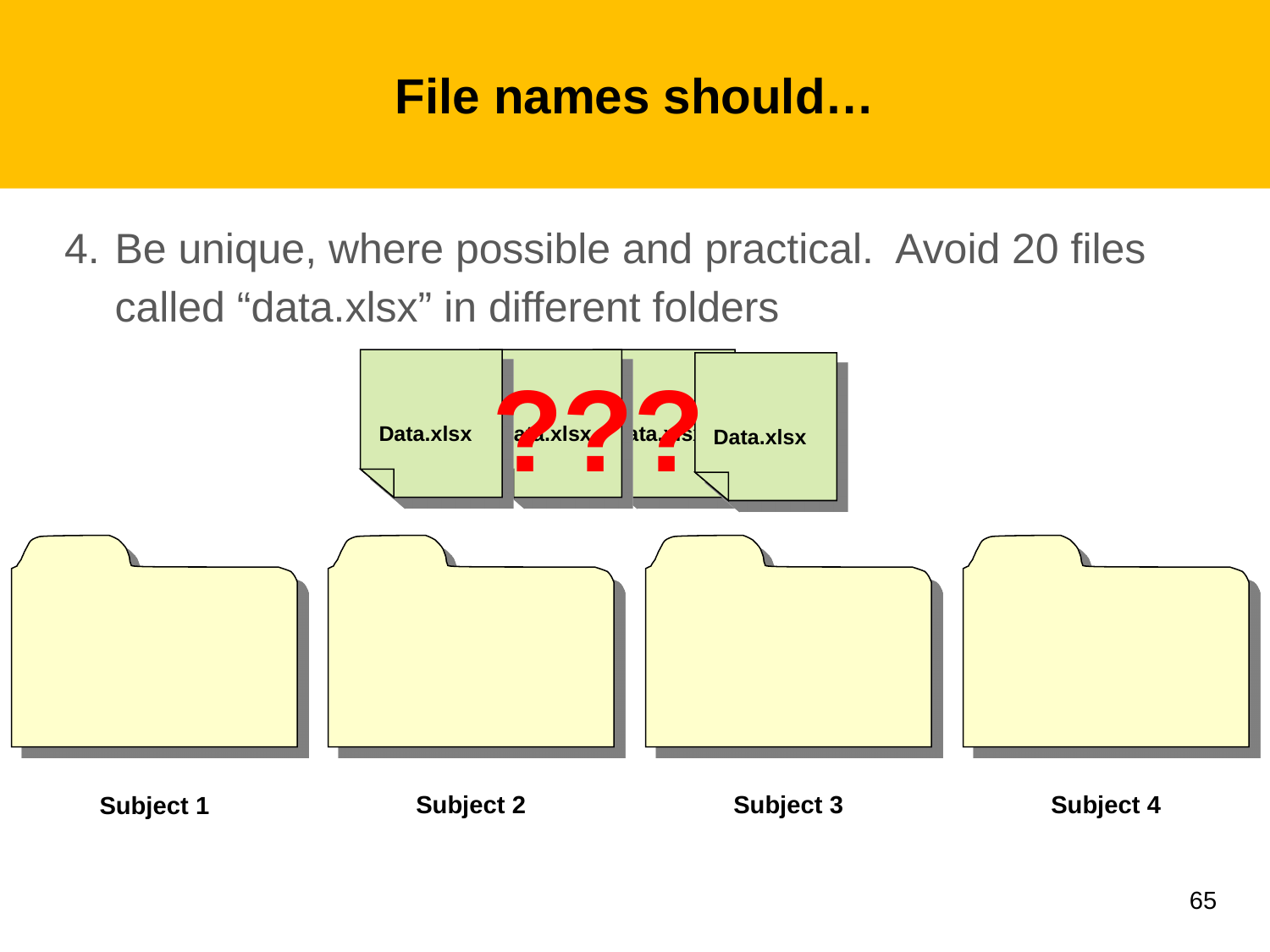

# File names should…
Be unique, where possible and practical.  Avoid 20 files called “data.xlsx” in different folders

Data.xlsx

Data.xlsx
???

Data.xlsx

Data.xlsx

Subject 2
Subject 3
Subject 4
Subject 1
65